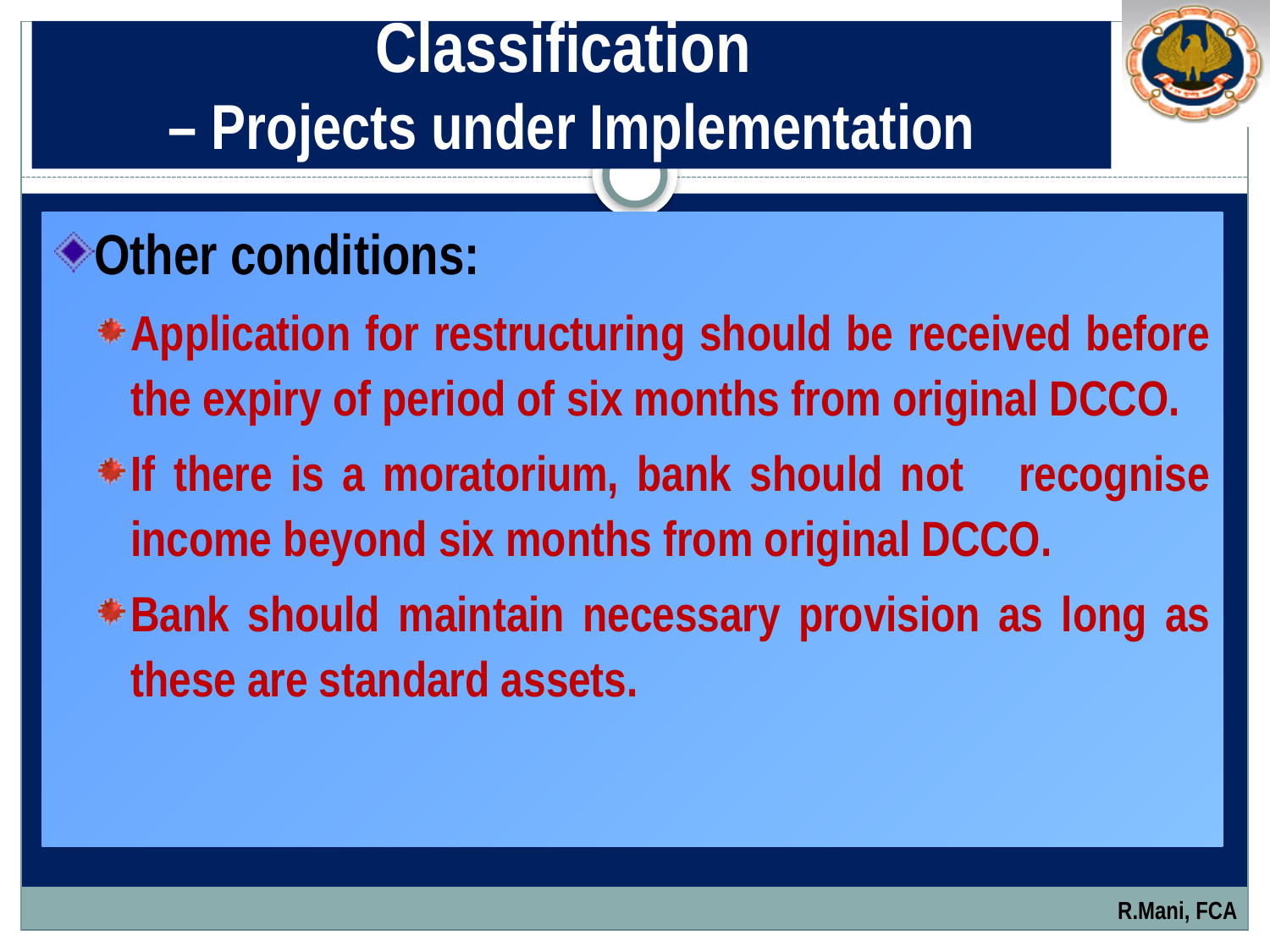

# Classification – Projects under Implementation
Other conditions:
Application for restructuring should be received before the expiry of period of six months from original DCCO.
If there is a moratorium, bank should not   recognise income beyond six months from original DCCO.
Bank should maintain necessary provision as long as these are standard assets.